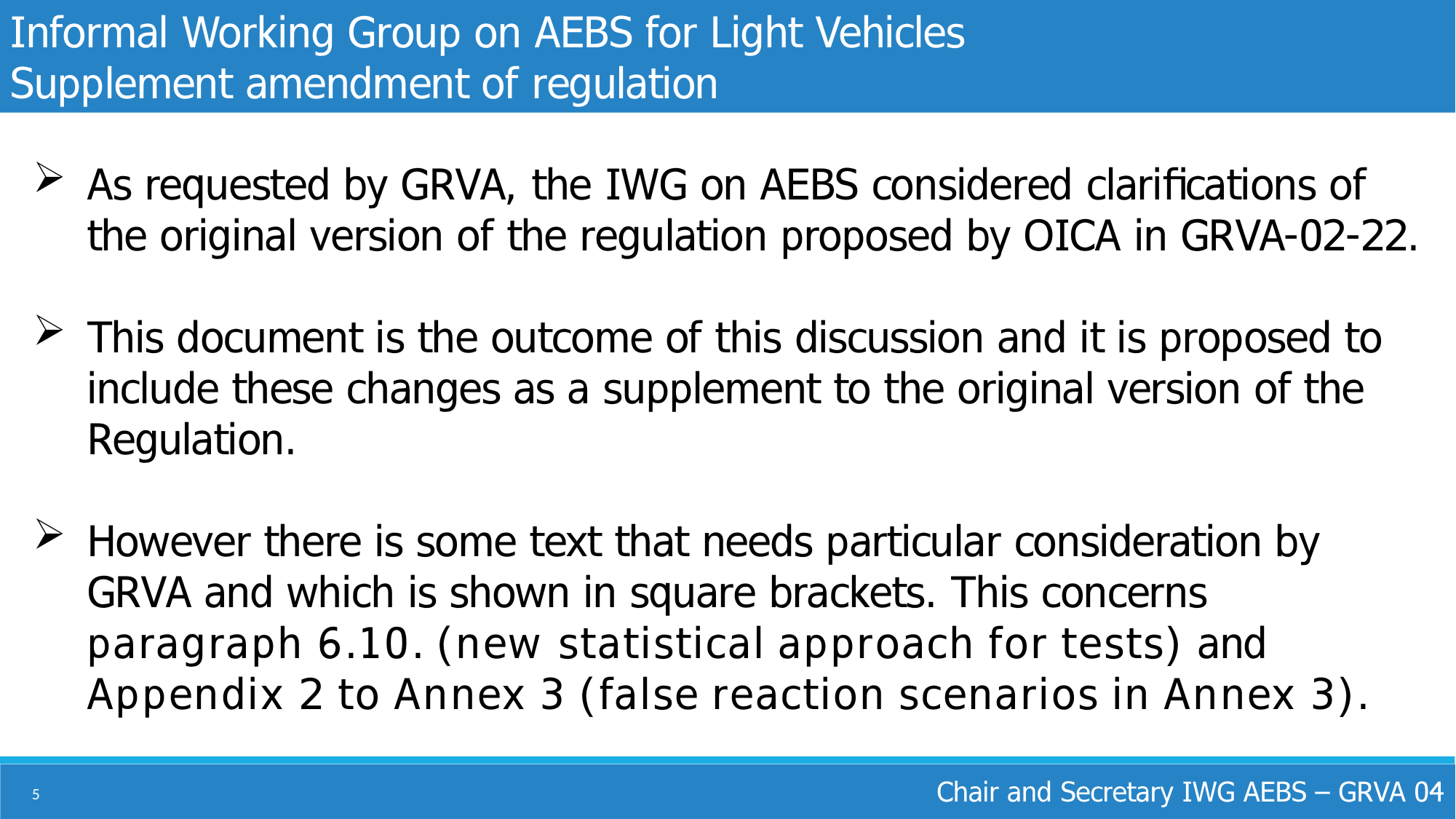

Informal Working Group on AEBS for Light Vehicles
Supplement amendment of regulation
As requested by GRVA, the IWG on AEBS considered clarifications of the original version of the regulation proposed by OICA in GRVA-02-22.

This document is the outcome of this discussion and it is proposed to include these changes as a supplement to the original version of the Regulation.

However there is some text that needs particular consideration by GRVA and which is shown in square brackets. This concerns paragraph 6.10. (new statistical approach for tests) and Appendix 2 to Annex 3 (false reaction scenarios in Annex 3).
Chair and Secretary IWG AEBS – GRVA 04
5